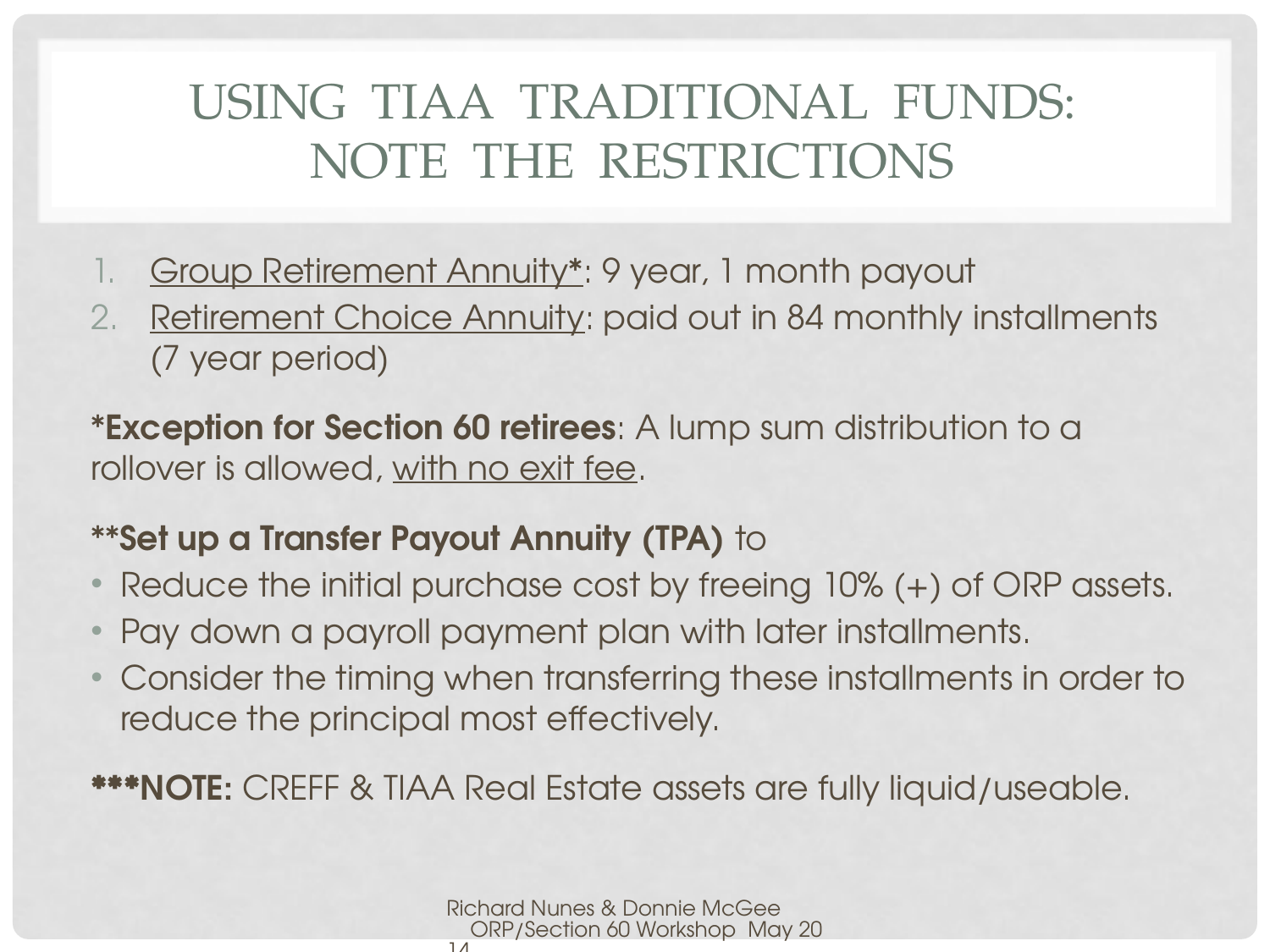

# Using  TIAA  Traditional  funds: Note  the  restrictions
Group Retirement Annuity*: 9 year, 1 month payout
Retirement Choice Annuity: paid out in 84 monthly installments (7 year period)

*Exception for Section 60 retirees: A lump sum distribution to a rollover is allowed, with no exit fee.

**Set up a Transfer Payout Annuity (TPA) to
Reduce the initial purchase cost by freeing 10% (+) of ORP assets.
Pay down a payroll payment plan with later installments.
Consider the timing when transferring these installments in order to reduce the principal most effectively.

***NOTE: CREFF & TIAA Real Estate assets are fully liquid/useable.

Richard Nunes & Donnie McGee           ORP/Section 60 Workshop  May 2014